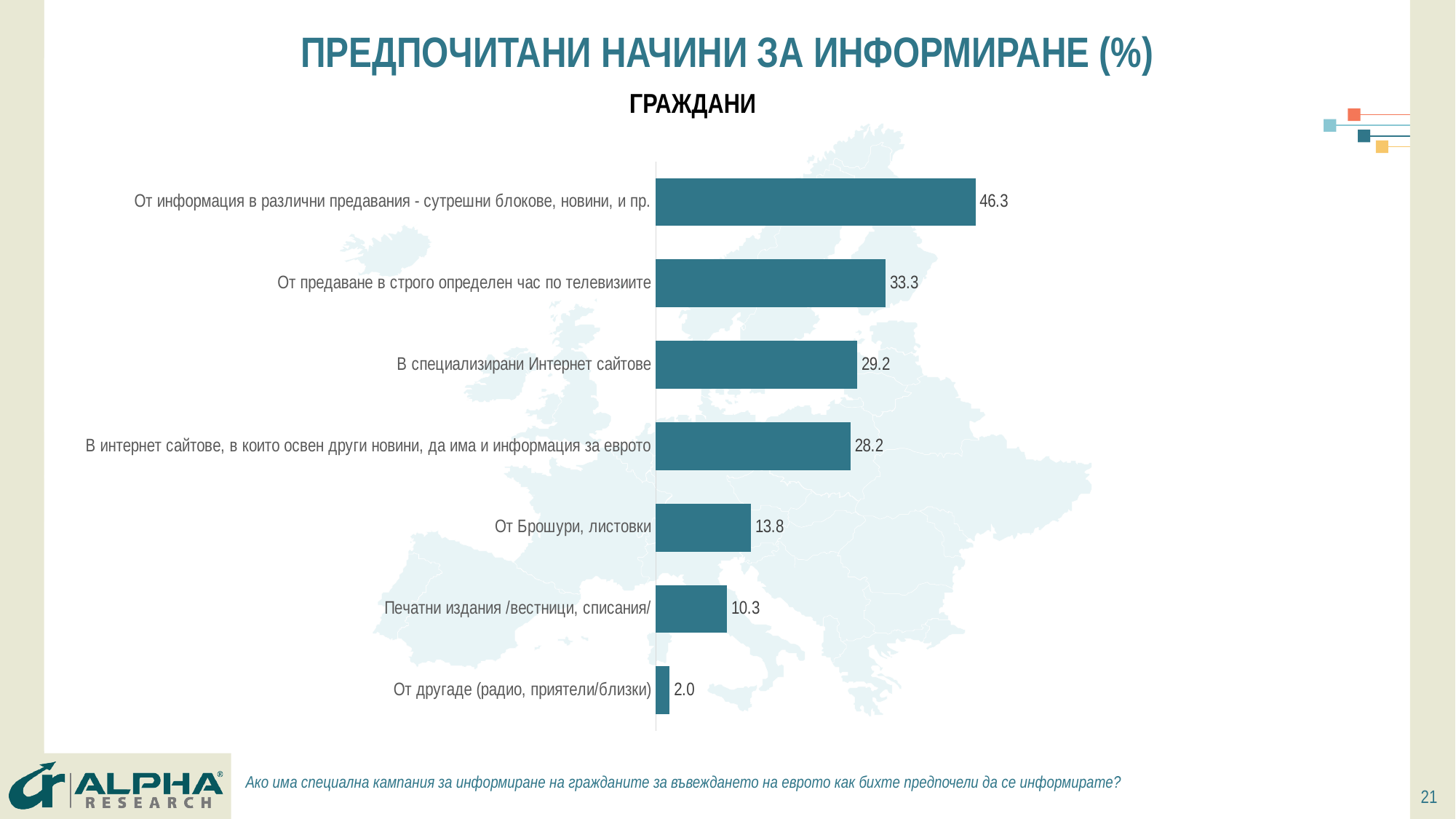

# ПРЕДПОЧИТАНИ НАЧИНИ ЗА ИНФОРМИРАНЕ (%)
ГРАЖДАНИ

### Chart

| Category | Series 1 |
|---|---|
| От информация в различни предавания - сутрешни блокове, новини, и пр. | 46.3 |
| От предаване в строго определен час по телевизиите | 33.3 |
| В специализирани Интернет сайтове | 29.2 |
| В интернет сайтове, в които освен други новини, да има и информация за еврото | 28.2 |
| От Брошури, листовки | 13.8 |
| Печатни издания /вестници, списания/ | 10.299999999999999 |
| От другаде (радио, приятели/близки) | 2.0 |
Ако има специална кампания за информиране на гражданите за въвеждането на еврото как бихте предпочели да се информирате?
21